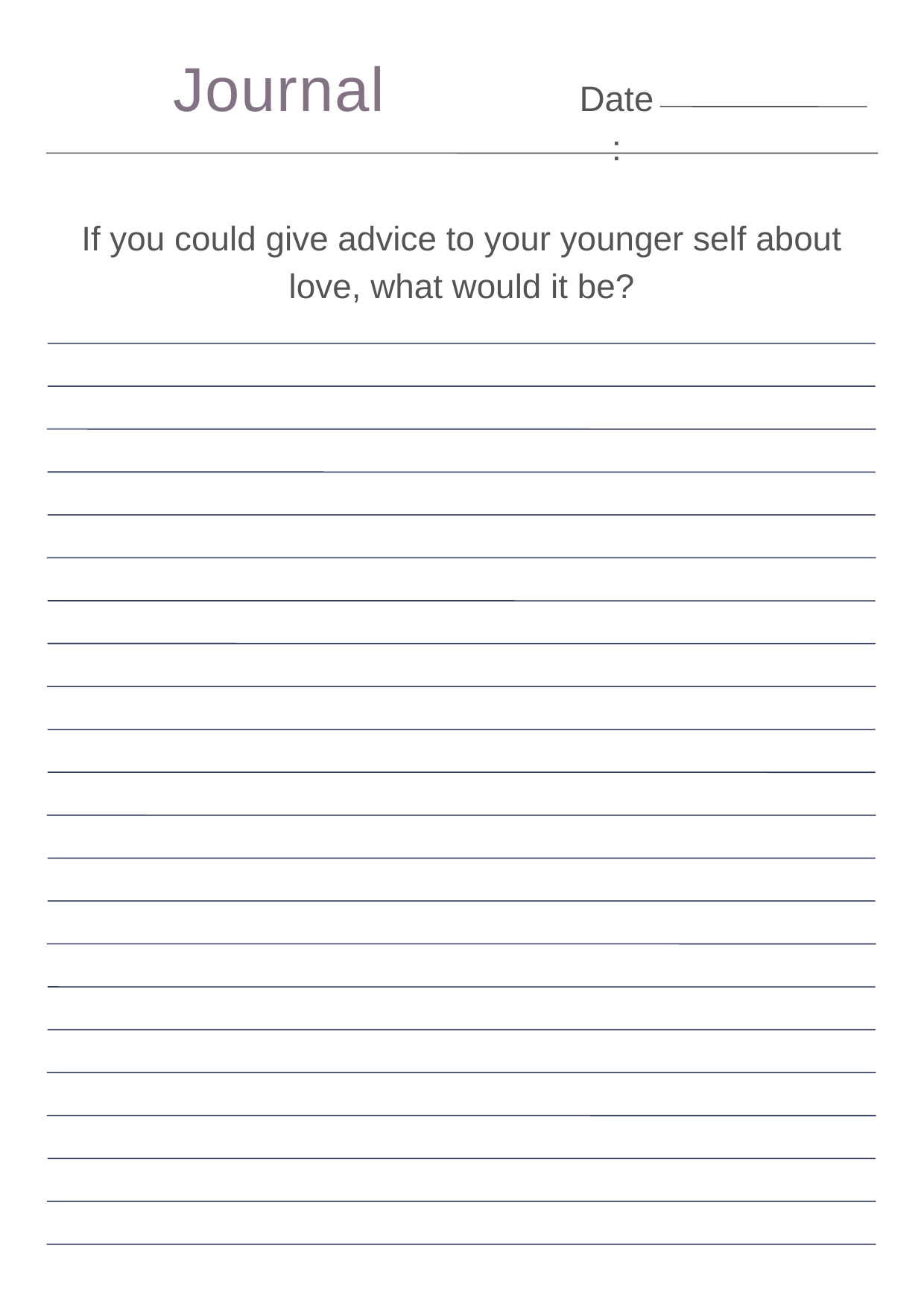

Journal
Date:

If you could give advice to your younger self about love, what would it be?